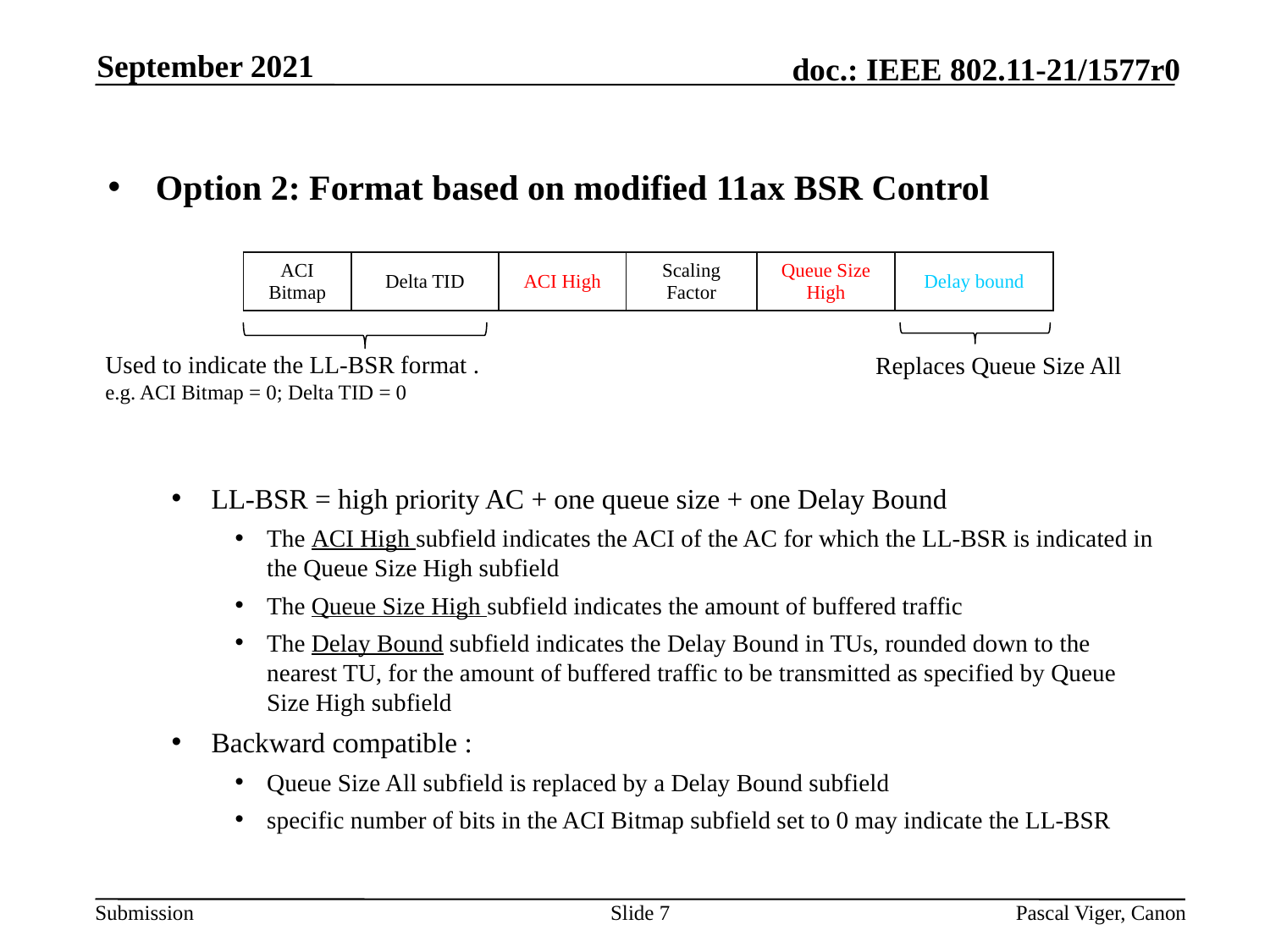

September 2021

Option 2: Format based on modified 11ax BSR Control

LL-BSR = high priority AC + one queue size + one Delay Bound
The ACI High subfield indicates the ACI of the AC for which the LL-BSR is indicated in the Queue Size High subfield
The Queue Size High subfield indicates the amount of buffered traffic
The Delay Bound subfield indicates the Delay Bound in TUs, rounded down to the nearest TU, for the amount of buffered traffic to be transmitted as specified by Queue Size High subfield
Backward compatible :
Queue Size All subfield is replaced by a Delay Bound subfield
specific number of bits in the ACI Bitmap subfield set to 0 may indicate the LL-BSR

| ACI Bitmap | Delta TID | ACI High | Scaling Factor | Queue Size High | Delay bound |
| --- | --- | --- | --- | --- | --- |

Used to indicate the LL-BSR format .
e.g. ACI Bitmap = 0; Delta TID = 0
Replaces Queue Size All
Slide 7
Pascal Viger, Canon